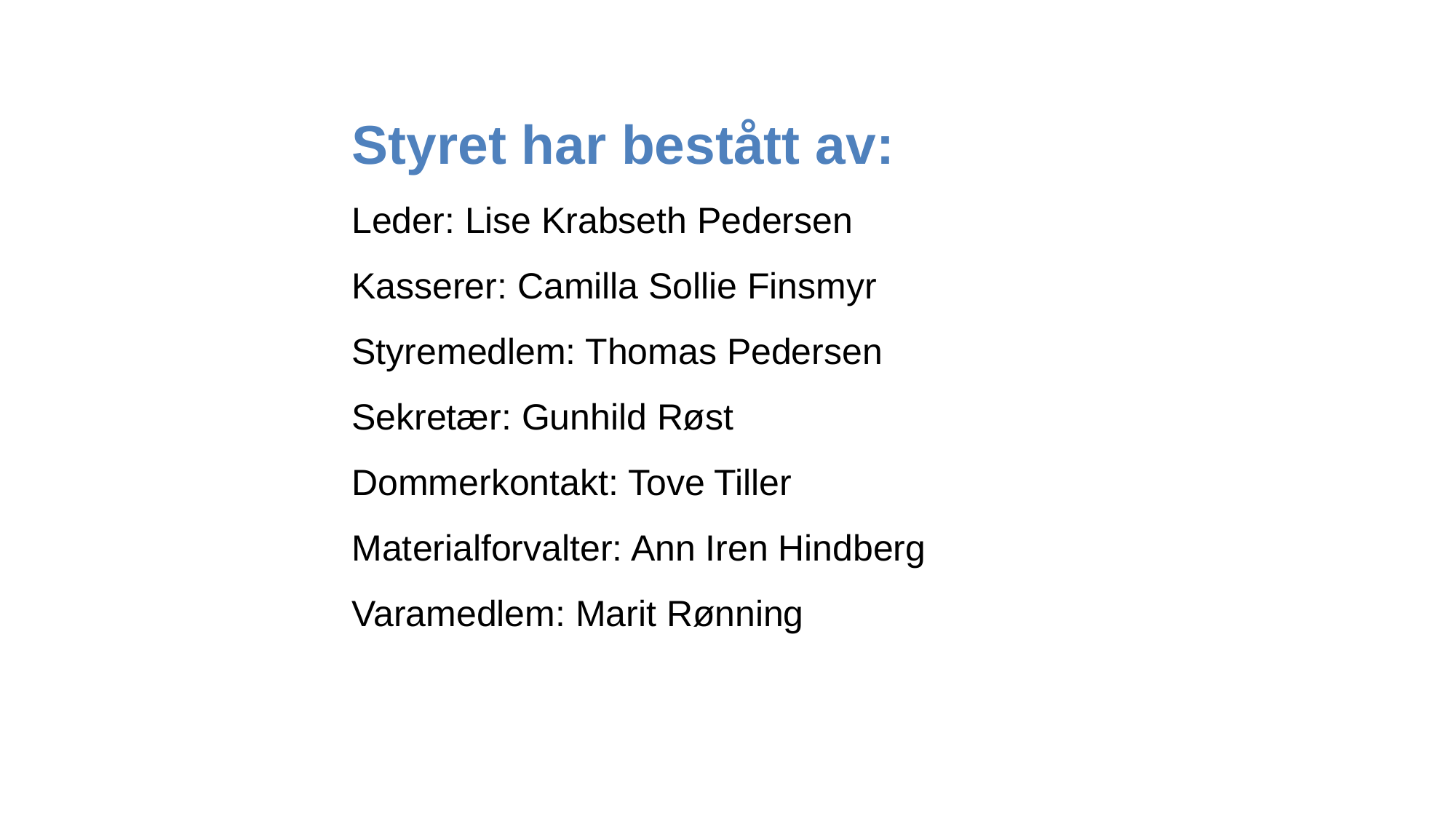

Styret har bestått av:
Leder: Lise Krabseth Pedersen
Kasserer: Camilla Sollie Finsmyr
Styremedlem: Thomas Pedersen
Sekretær: Gunhild Røst
Dommerkontakt: Tove Tiller
Materialforvalter: Ann Iren Hindberg
Varamedlem: Marit Rønning